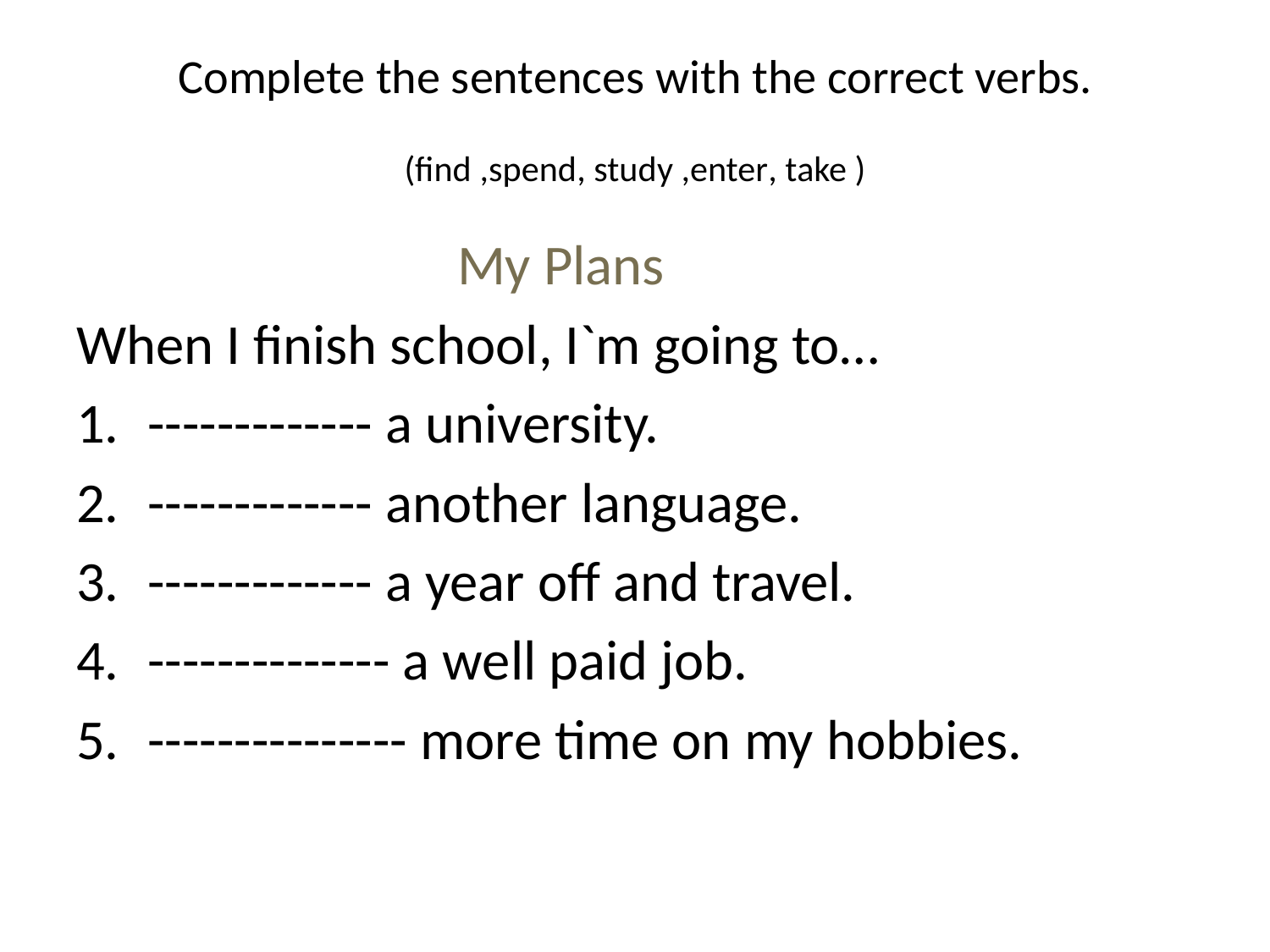

# Complete the sentences with the correct verbs. (find ,spend, study ,enter, take )
                              My Plans
When I finish school, I`m going to…
------------- a university.
------------- another language.
------------- a year off and travel.
-------------- a well paid job.
--------------- more time on my hobbies.